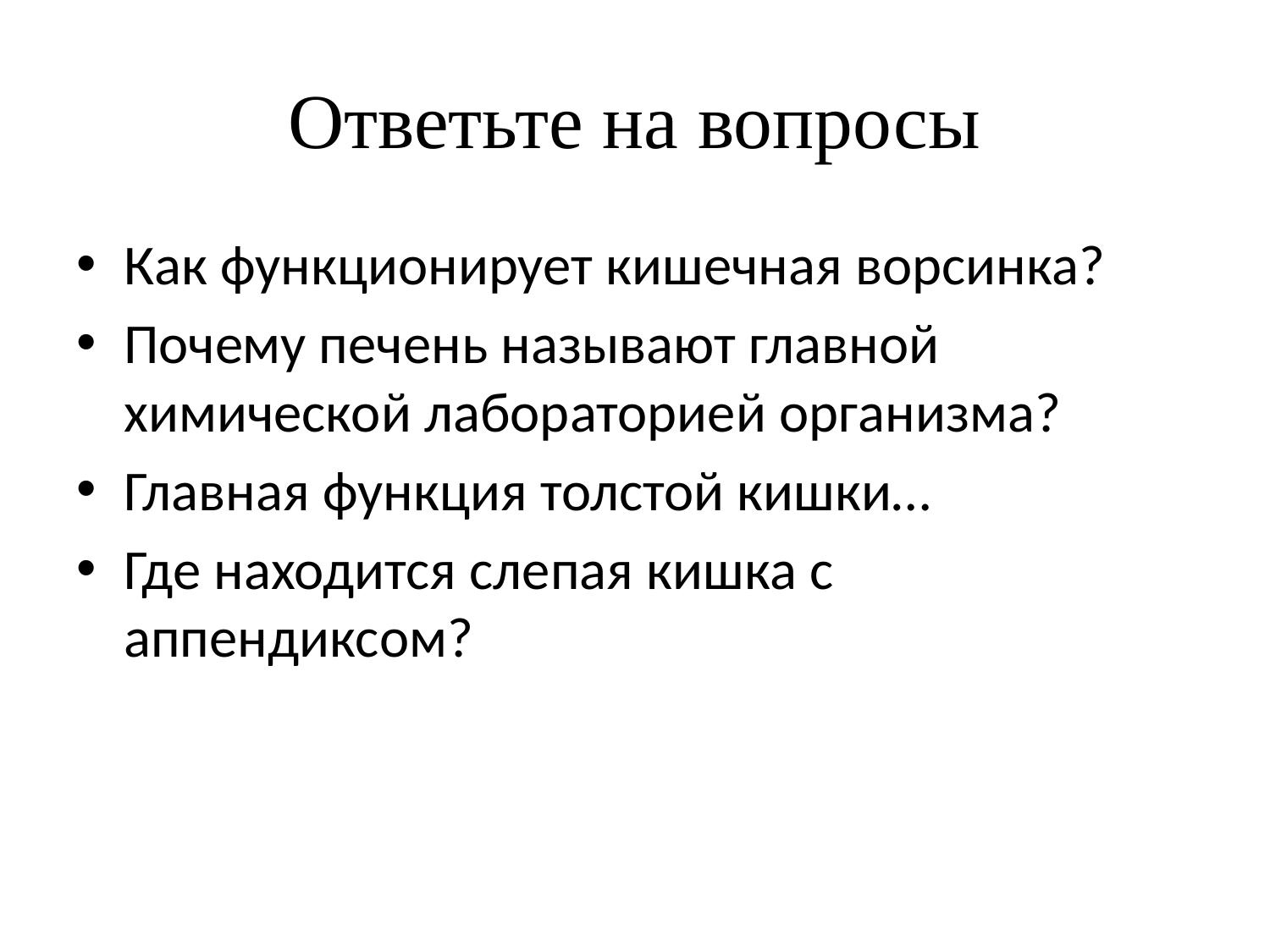

# Ответьте на вопросы
Как функционирует кишечная ворсинка?
Почему печень называют главной химической лабораторией организма?
Главная функция толстой кишки…
Где находится слепая кишка с аппендиксом?